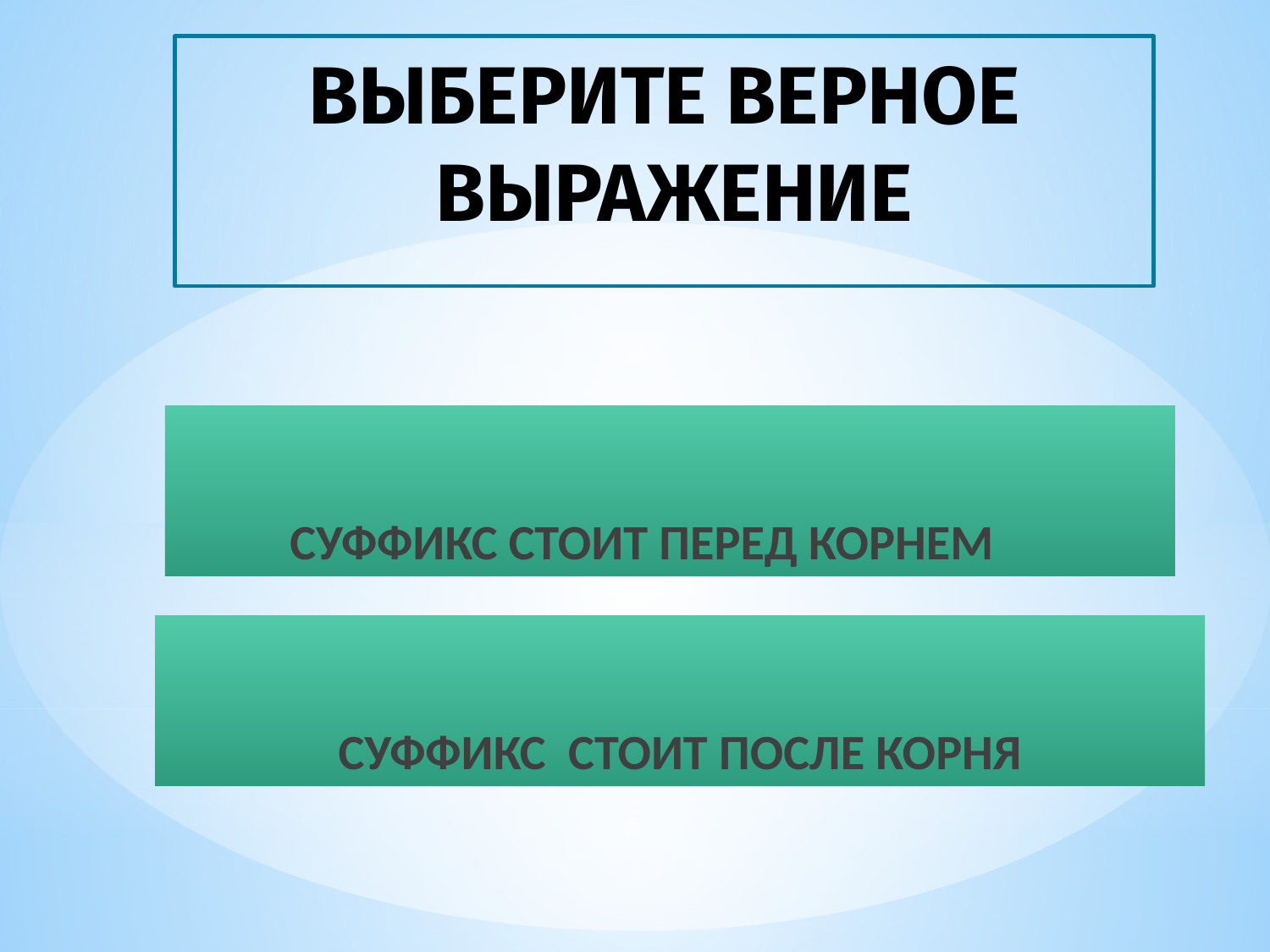

# ВЫБЕРИТЕ ВЕРНОЕ ВЫРАЖЕНИЕ
          СУФФИКС СТОИТ ПЕРЕД КОРНЕМ
СУФФИКС  СТОИТ ПОСЛЕ КОРНЯ